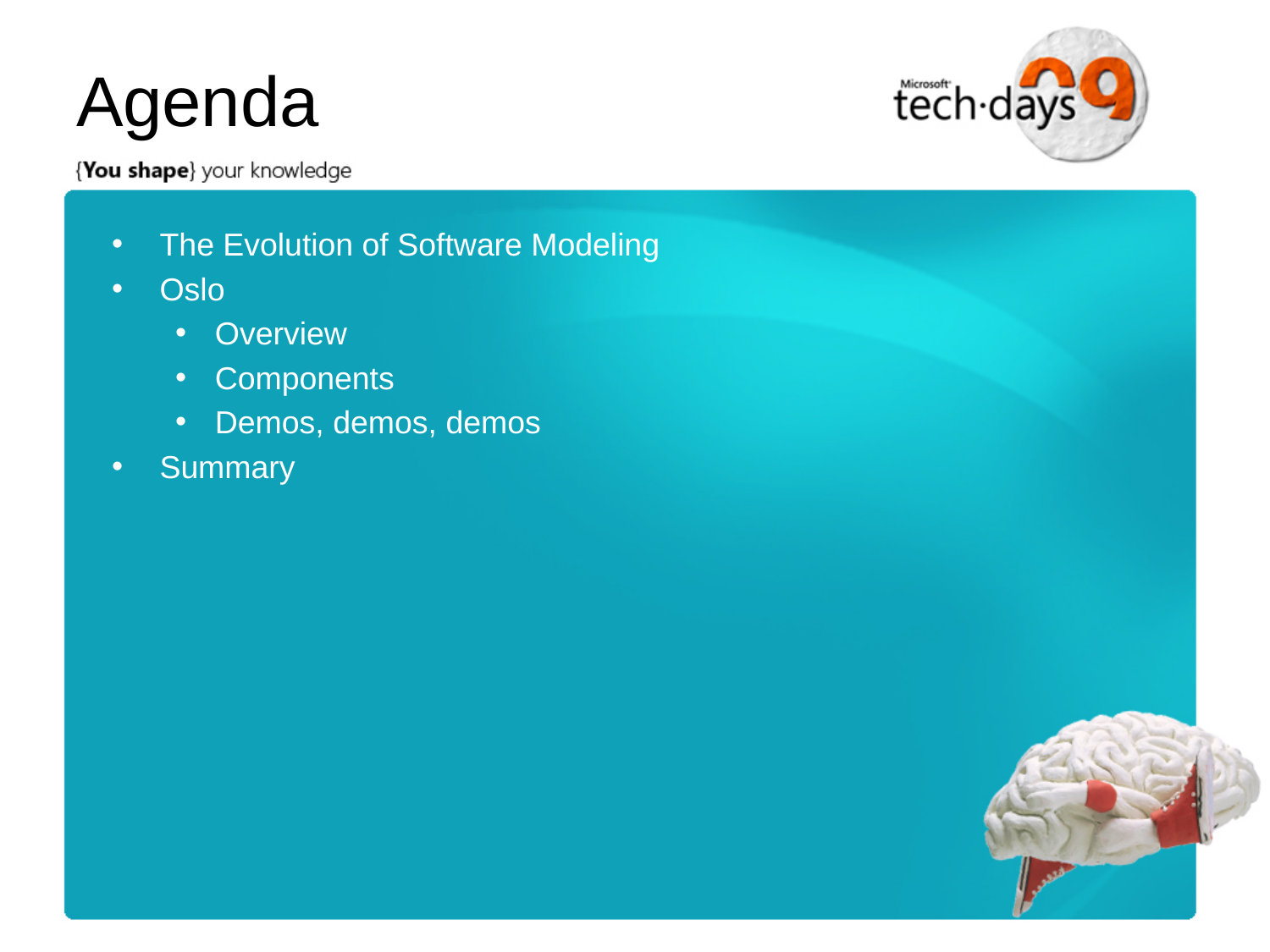

# Agenda
The Evolution of Software Modeling
Oslo
Overview
Components
Demos, demos, demos
Summary